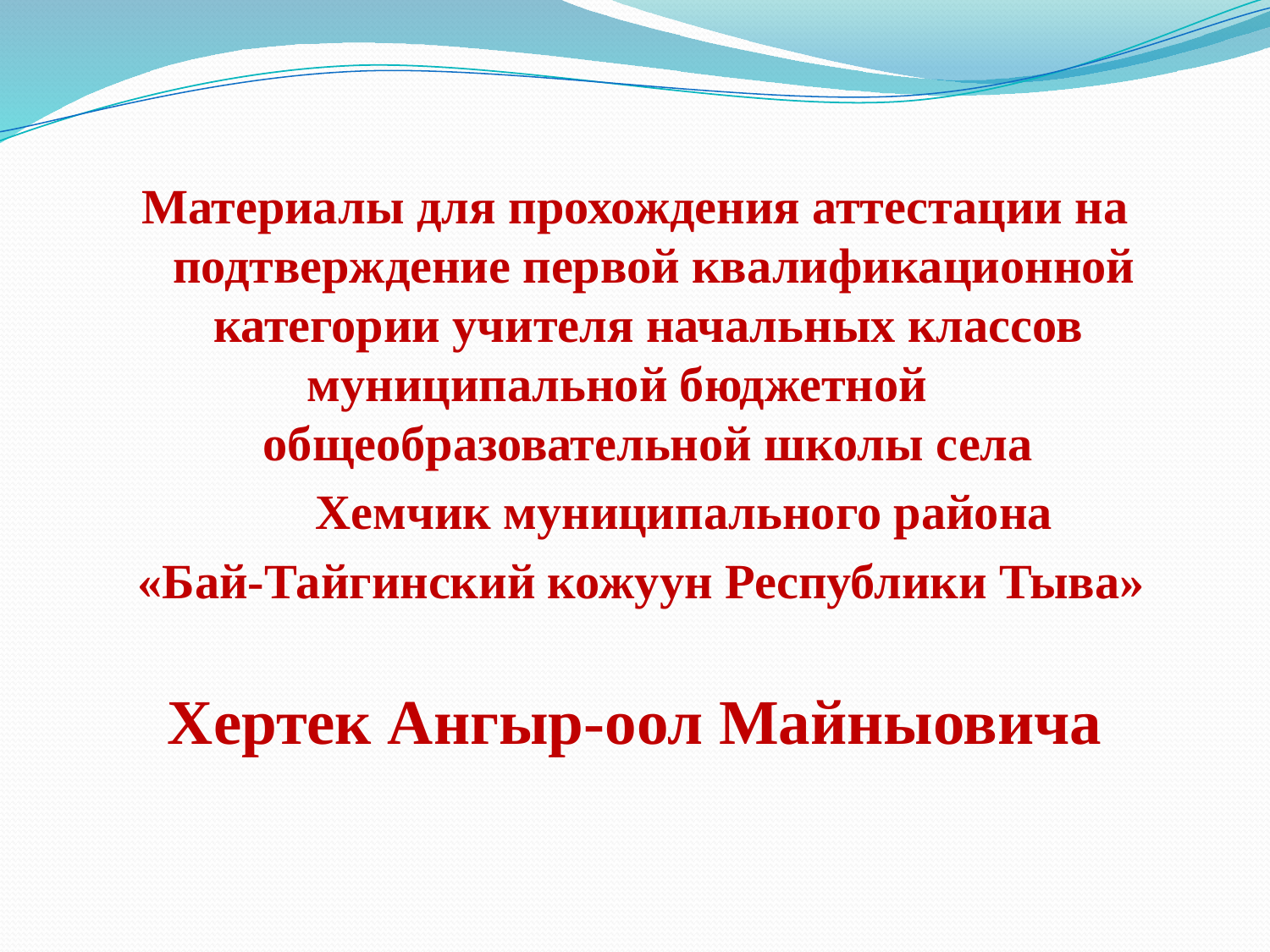

Материалы для прохождения аттестации на подтверждение первой квалификационной категории учителя начальных классов  муниципальной бюджетной       общеобразовательной школы села
         Хемчик муниципального района
 «Бай-Тайгинский кожуун Республики Тыва»
Хертек Ангыр-оол Майныовича